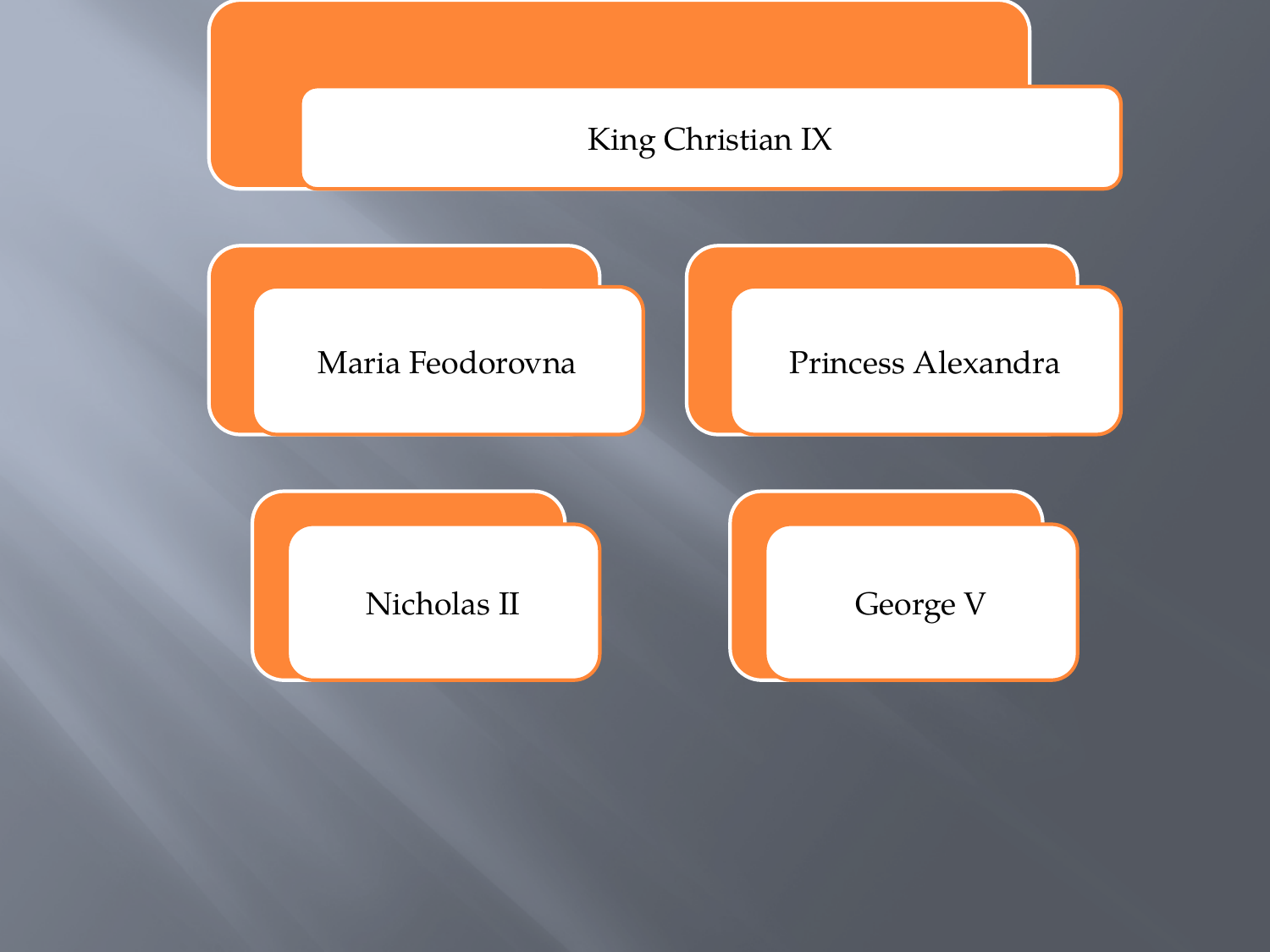

King Christian IX
Maria Feodorovna
Nicholas II
Princess Alexandra
George V